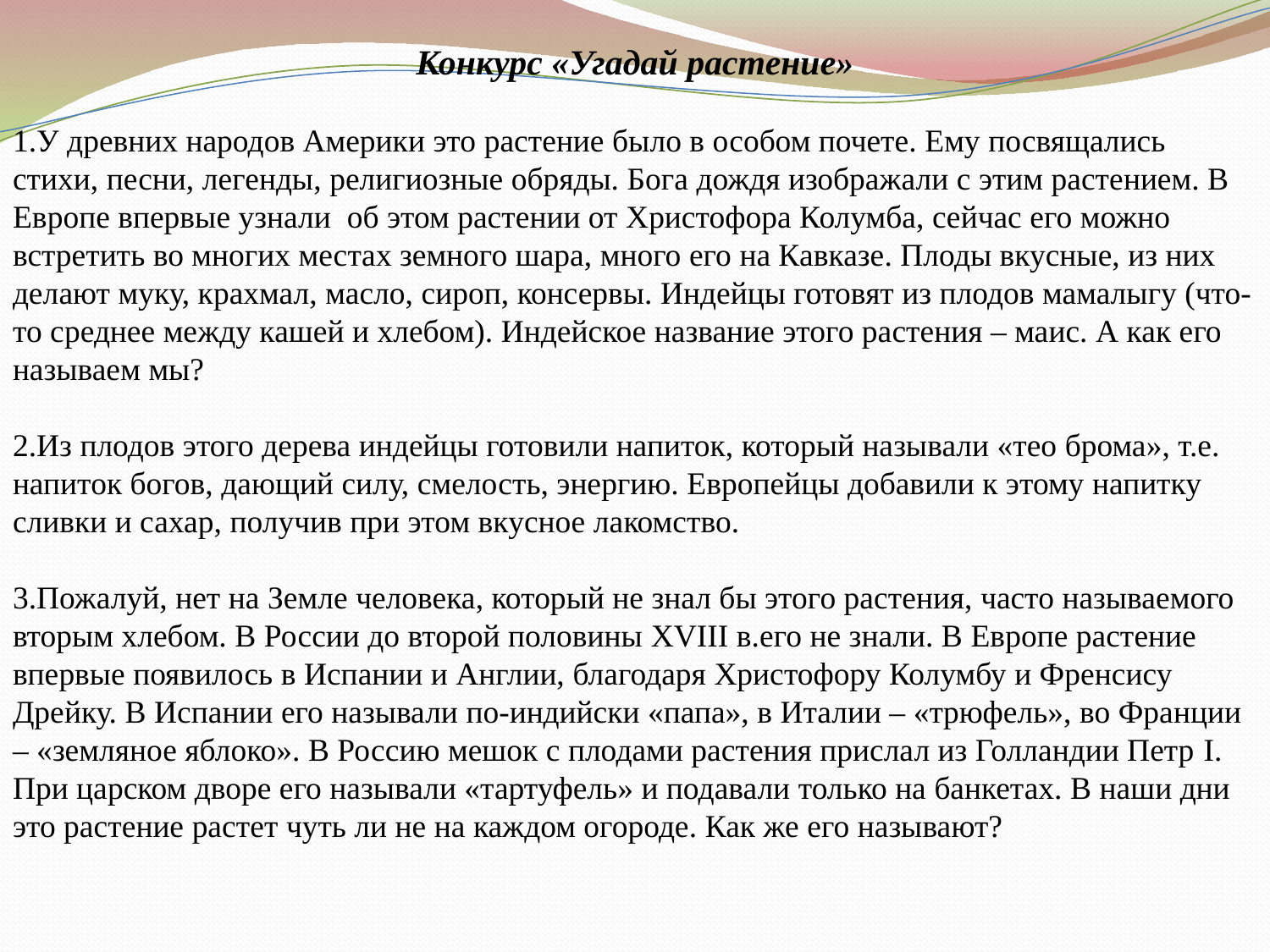

Конкурс «Угадай растение»

1.У древних народов Америки это растение было в особом почете. Ему посвящались стихи, песни, легенды, религиозные обряды. Бога дождя изображали с этим растением. В Европе впервые узнали  об этом растении от Христофора Колумба, сейчас его можно встретить во многих местах земного шара, много его на Кавказе. Плоды вкусные, из них делают муку, крахмал, масло, сироп, консервы. Индейцы готовят из плодов мамалыгу (что-то среднее между кашей и хлебом). Индейское название этого растения – маис. А как его называем мы?

2.Из плодов этого дерева индейцы готовили напиток, который называли «тео брома», т.е. напиток богов, дающий силу, смелость, энергию. Европейцы добавили к этому напитку сливки и сахар, получив при этом вкусное лакомство.

3.Пожалуй, нет на Земле человека, который не знал бы этого растения, часто называемого вторым хлебом. В России до второй половины XVIII в.его не знали. В Европе растение впервые появилось в Испании и Англии, благодаря Христофору Колумбу и Френсису Дрейку. В Испании его называли по-индийски «папа», в Италии – «трюфель», во Франции – «земляное яблоко». В Россию мешок с плодами растения прислал из Голландии Петр I. При царском дворе его называли «тартуфель» и подавали только на банкетах. В наши дни это растение растет чуть ли не на каждом огороде. Как же его называют?